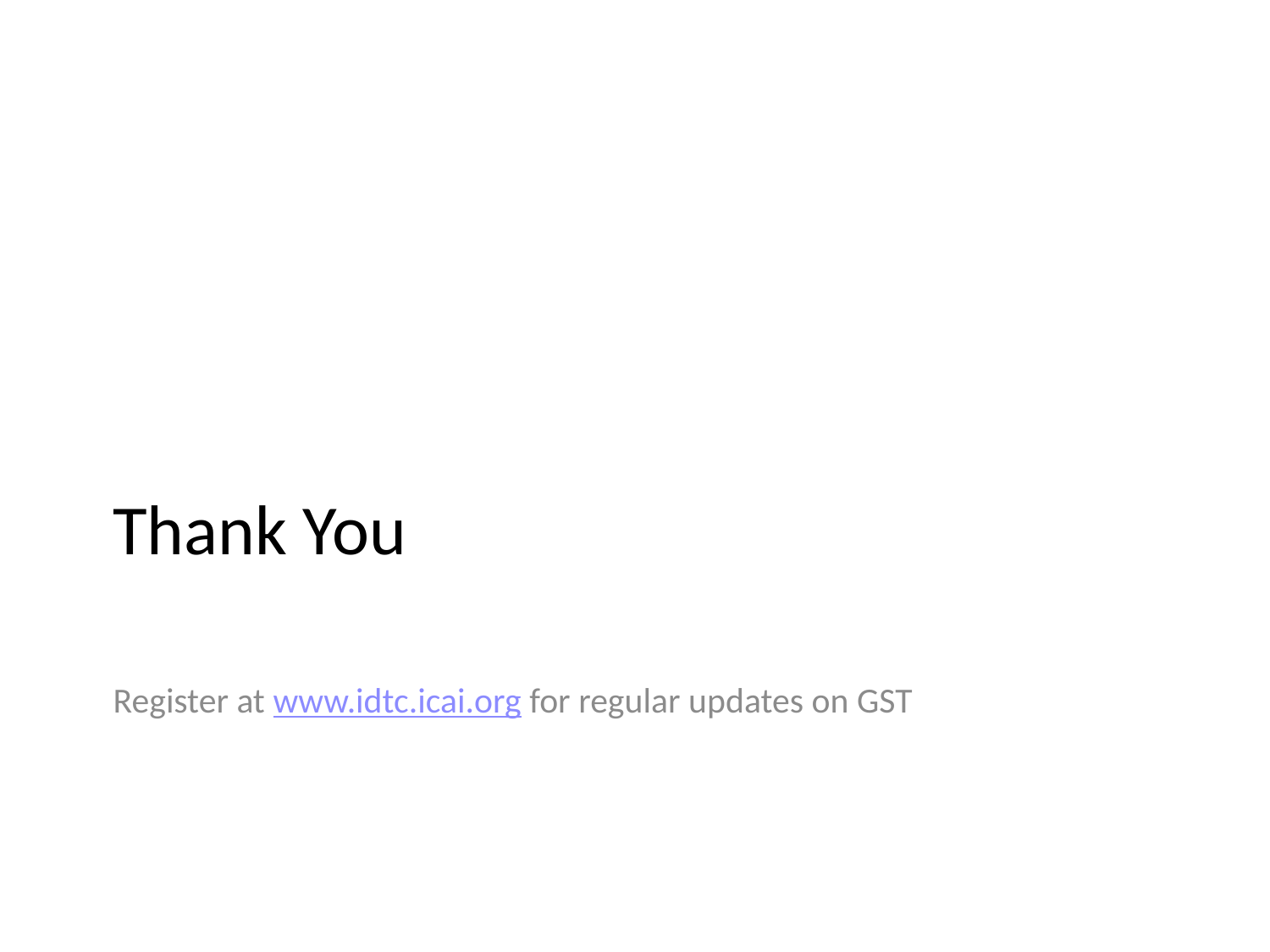

# Thank You
Register at www.idtc.icai.org for regular updates on GST